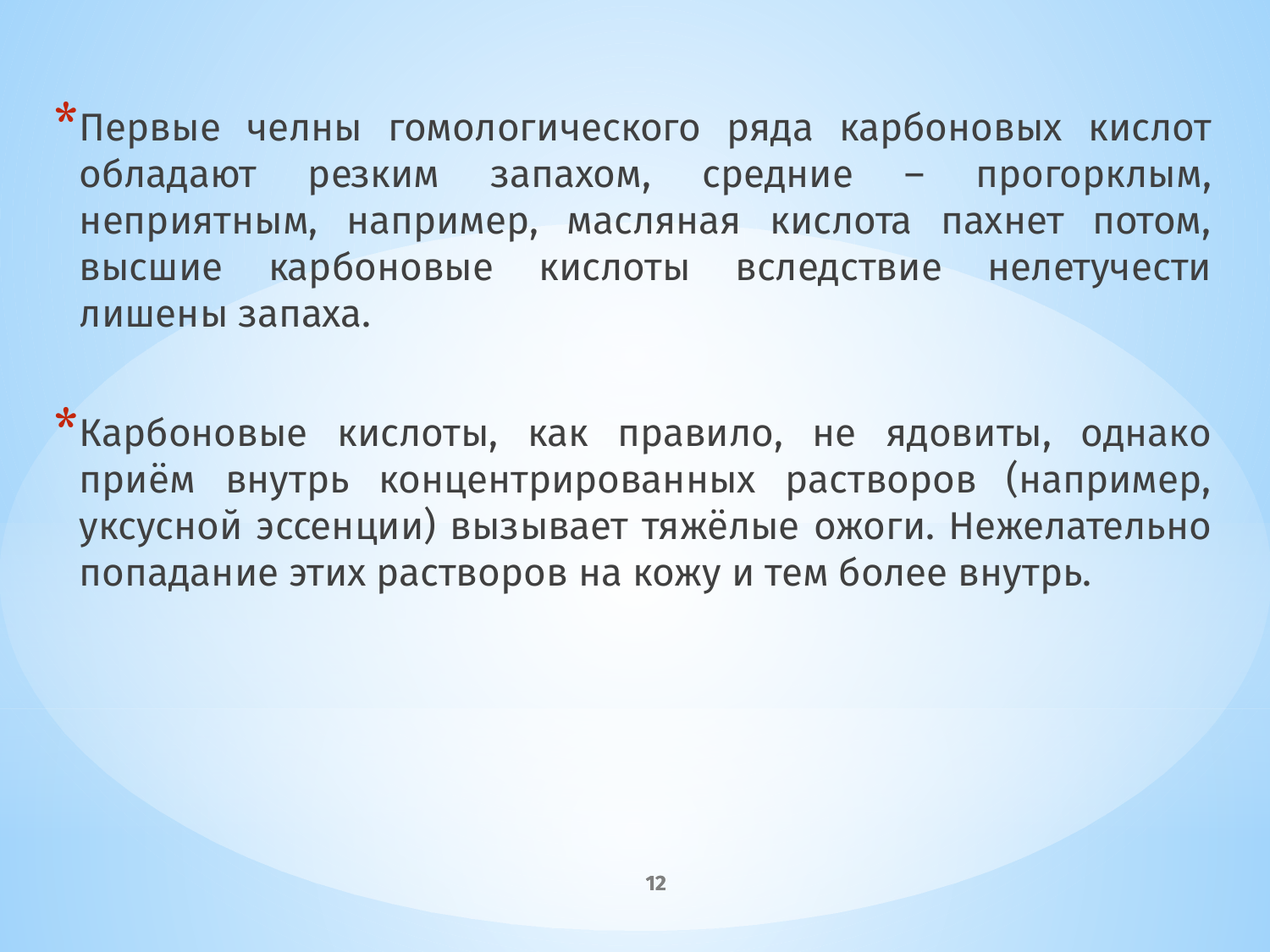

Первые челны гомологического ряда карбоновых кислот обладают резким запахом, средние – прогорклым, неприятным, например, масляная кислота пахнет потом, высшие карбоновые кислоты вследствие нелетучести лишены запаха.

Карбоновые кислоты, как правило, не ядовиты, однако приём внутрь концентрированных растворов (например, уксусной эссенции) вызывает тяжёлые ожоги. Нежелательно попадание этих растворов на кожу и тем более внутрь.
12
12